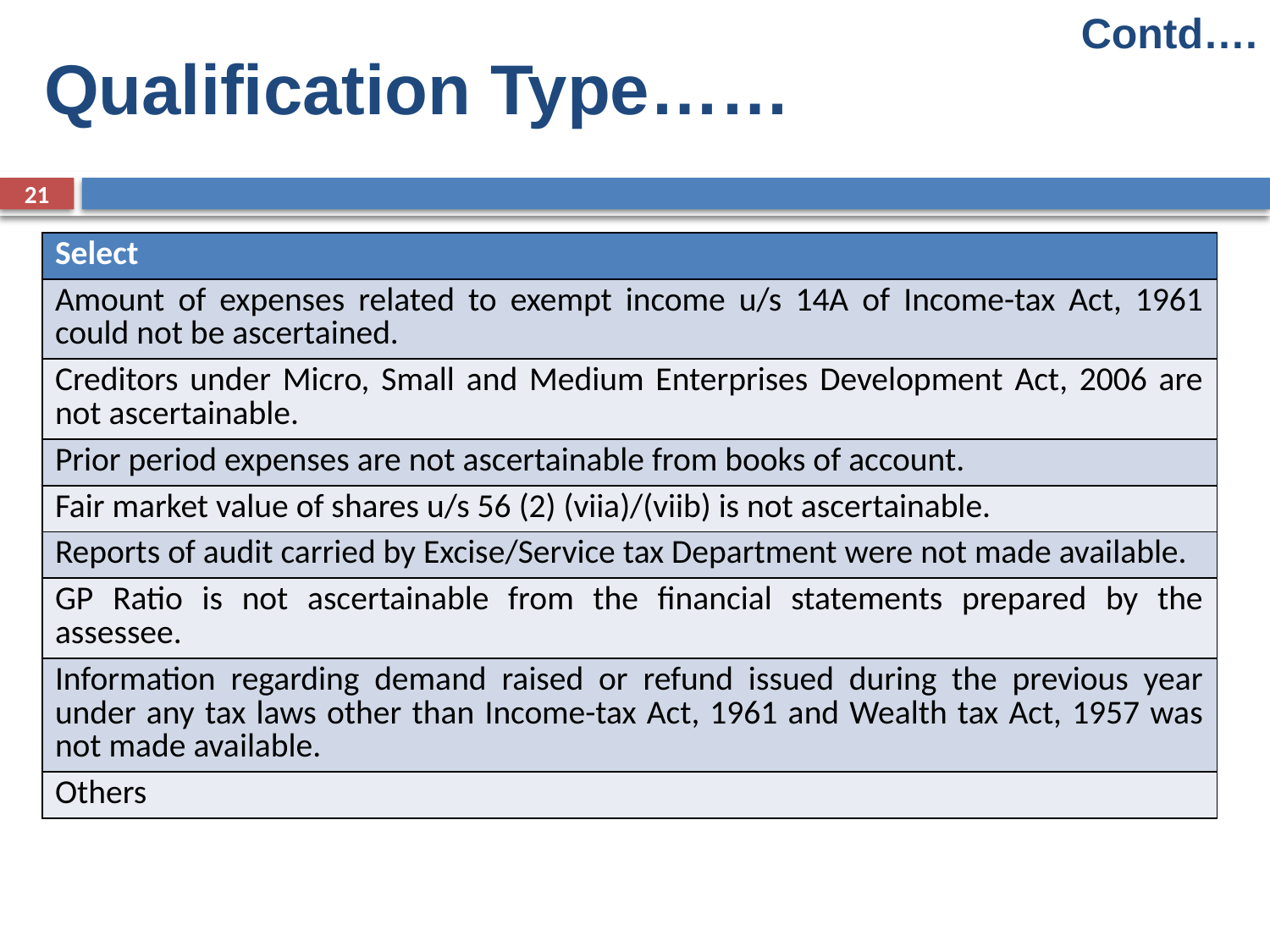

Contd….
Qualification Type……
21
| Select |
| --- |
| Amount of expenses related to exempt income u/s 14A of Income-tax Act, 1961 could not be ascertained. |
| Creditors under Micro, Small and Medium Enterprises Development Act, 2006 are not ascertainable. |
| Prior period expenses are not ascertainable from books of account. |
| Fair market value of shares u/s 56 (2) (viia)/(viib) is not ascertainable. |
| Reports of audit carried by Excise/Service tax Department were not made available. |
| GP Ratio is not ascertainable from the financial statements prepared by the assessee. |
| Information regarding demand raised or refund issued during the previous year under any tax laws other than Income-tax Act, 1961 and Wealth tax Act, 1957 was not made available. |
| Others |